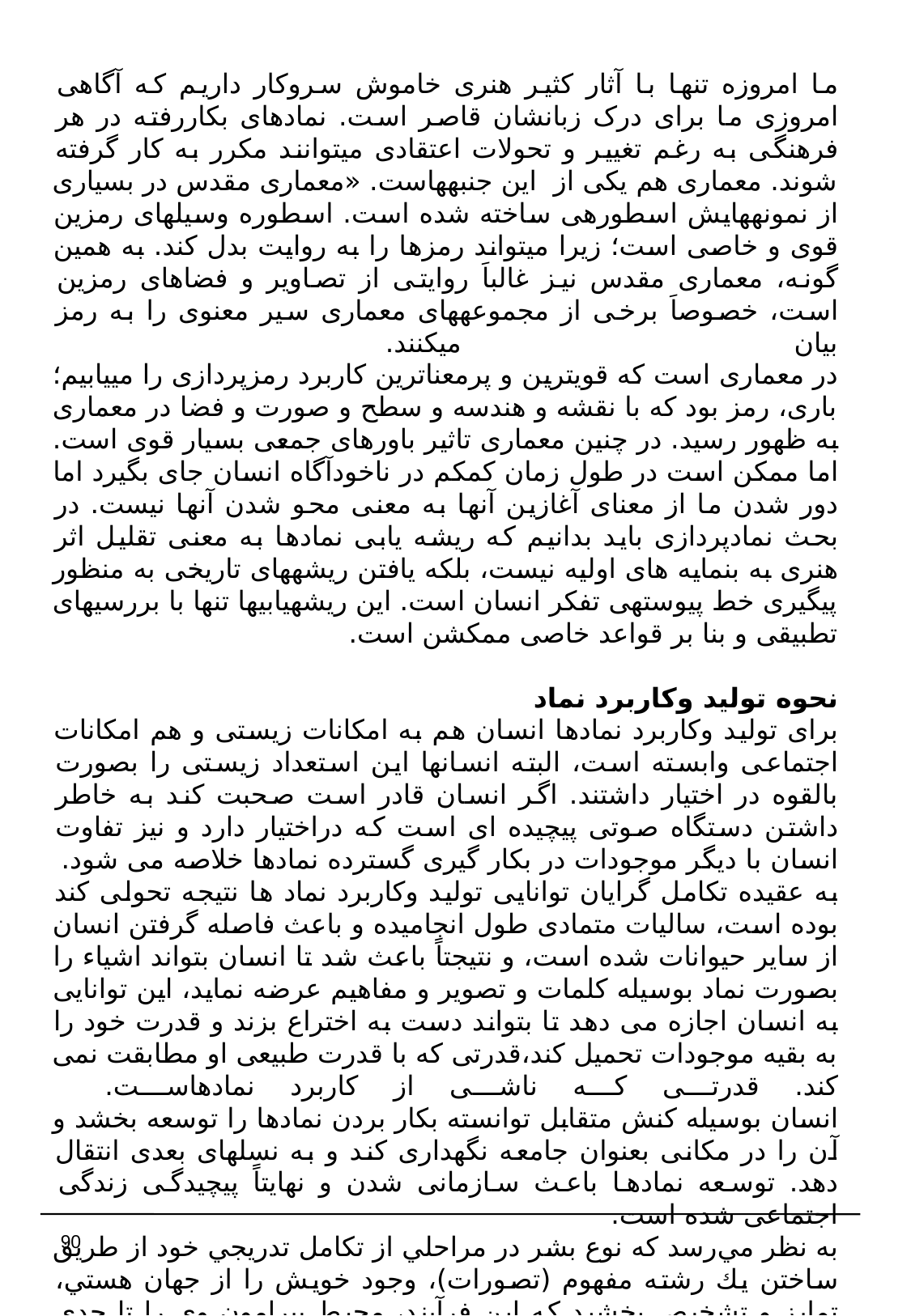

ما امروزه تنها با آثار کثیر هنری خاموش سروکار داریم که آگاهی امروزی ما برای درک زبانشان قاصر است. نمادهای بکاررفته در هر فرهنگی به رغم تغییر و تحولات اعتقادی میتوانند مکرر به کار گرفته شوند. معماری هم یکی از  این جنبه‏هاست. «معماری مقدس در بسیاری از نمونه‏هایش اسطوره‏ی ساخته شده است. اسطوره وسیله‏ای رمزین قوی و خاصی است؛ زیرا میتواند رمزها را به روایت بدل کند. به همین گونه، معماری مقدس نیز غالباَ روایتی از تصاویر و فضاهای رمزین است، خصوصاَ برخی از مجموعه‏‏های معماری سیر معنوی را به رمز بیان میکنند.
در معماری است که قویترین و پرمعناترین کاربرد رمزپردازی را مییابیم؛ باری، رمز بود که با نقشه و هندسه و سطح و صورت و فضا در معماری به ظهور رسید. در چنین معماری تاثیر باورهای جمعی بسیار قوی است. اما ممکن است در طول زمان کم‏کم در ناخودآگاه انسان جای بگیرد اما دور شدن ما از معنای آغازین آنها به معنی محو شدن آنها نیست. در بحث نمادپردازی باید بدانیم که ریشه یابی نمادها به معنی تقلیل اثر هنری به بنمایه های اولیه نیست، بلکه یافتن ریشههای تاریخی به منظور پیگیری خط پیوستهی تفکر انسان است. این ریشه‏یابی‏ها تنها با بررسیهای تطبیقی و بنا بر قواعد خاصی ممکشن است.

نحوه تولید وكاربرد نماد
برای تولید وكاربرد نمادها انسان هم به امكانات زیستی و هم امكانات اجتماعی وابسته است، البته انسانها این استعداد زیستی را بصورت بالقوه در اختیار داشتند. اگر انسان قادر است صحبت كند به خاطر داشتن دستگاه صوتی پیچیده ای است كه دراختیار دارد و نیز تفاوت انسان با دیگر موجودات در بكار گیری گسترده نمادها خلاصه می شود.
به عقیده تكامل گرایان توانایی تولید وكاربرد نماد ها نتیجه تحولی كند بوده است، سالیات متمادی طول انجامیده و باعث فاصله گرفتن انسان از سایر حیوانات شده است، و نتیجتاً باعث شد تا انسان بتواند اشیاء را بصورت نماد بوسیله كلمات و تصویر و مفاهیم عرضه نماید، این توانایی به انسان اجازه می دهد تا بتواند دست به اختراع بزند و قدرت خود را به بقیه موجودات تحمیل كند،قدرتی كه با قدرت طبیعی او مطابقت نمی كند. قدرتی كه ناشی از كاربرد نمادهاست.  
انسان بوسیله كنش متقابل توانسته بكار بردن نمادها را توسعه بخشد و آن را در مكانی بعنوان جامعه نگهداری كند و به نسلهای بعدی انتقال دهد. توسعه نمادها باعث سازمانی شدن و نهایتاً پیچیدگی زندگی اجتماعی شده است.
به نظر مي‌رسد كه نوع بشر در مراحلي از تكامل تدريجي خود از طريق ساختن يك رشته مفهوم (تصورات)، وجود خويش را از جهان هستي، تمايز و تشخيص بخشيد كه اين فرآيند، محيط پيرامون وي را تا حدي قابل درك كرد. اين تصورات كه به طور طبيعي مبتني بر الگوهاي رفتاري بشري بودند، به نظم بخشيدن به جهان پيرامون بر حسب نمادها ياري مي‌رساندند؛ نمادهايي كه به عنوان واقعيت عمل مي‌كردند تا اين كه به وسيله نمادهايي با معناتر جايگزين شوند و به دنياي خيال‌انگيز اسطوره‌ها وارد شوند.

90